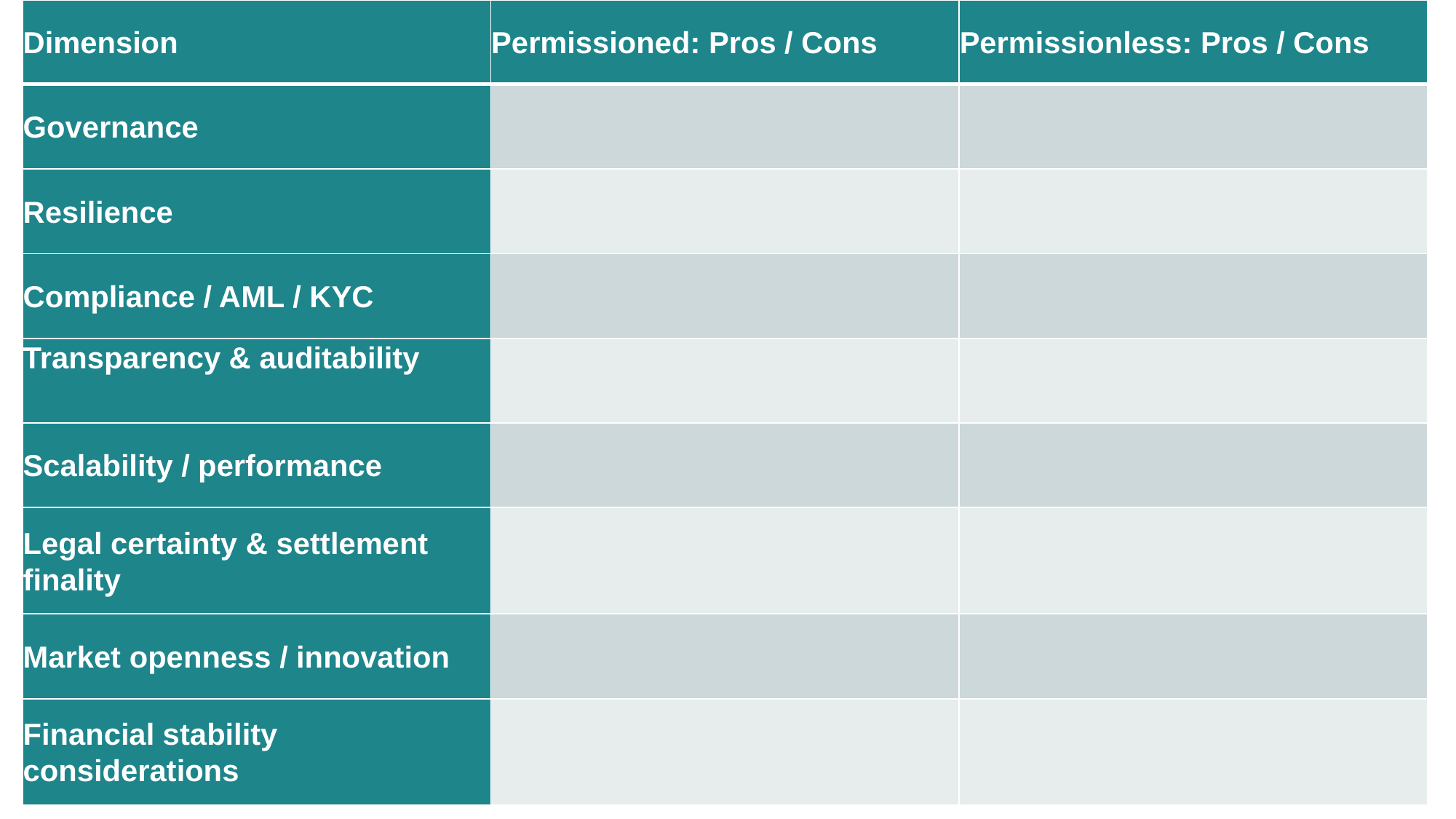

| Dimension | Permissioned: Pros / Cons | Permissionless: Pros / Cons |
| --- | --- | --- |
| Governance |  |  |
| Resilience |  |  |
| Compliance / AML / KYC |  |  |
| Transparency & auditability |  |  |
| Scalability / performance |  |  |
| Legal certainty & settlement finality |  |  |
| Market openness / innovation |  |  |
| Financial stability considerations |  |  |